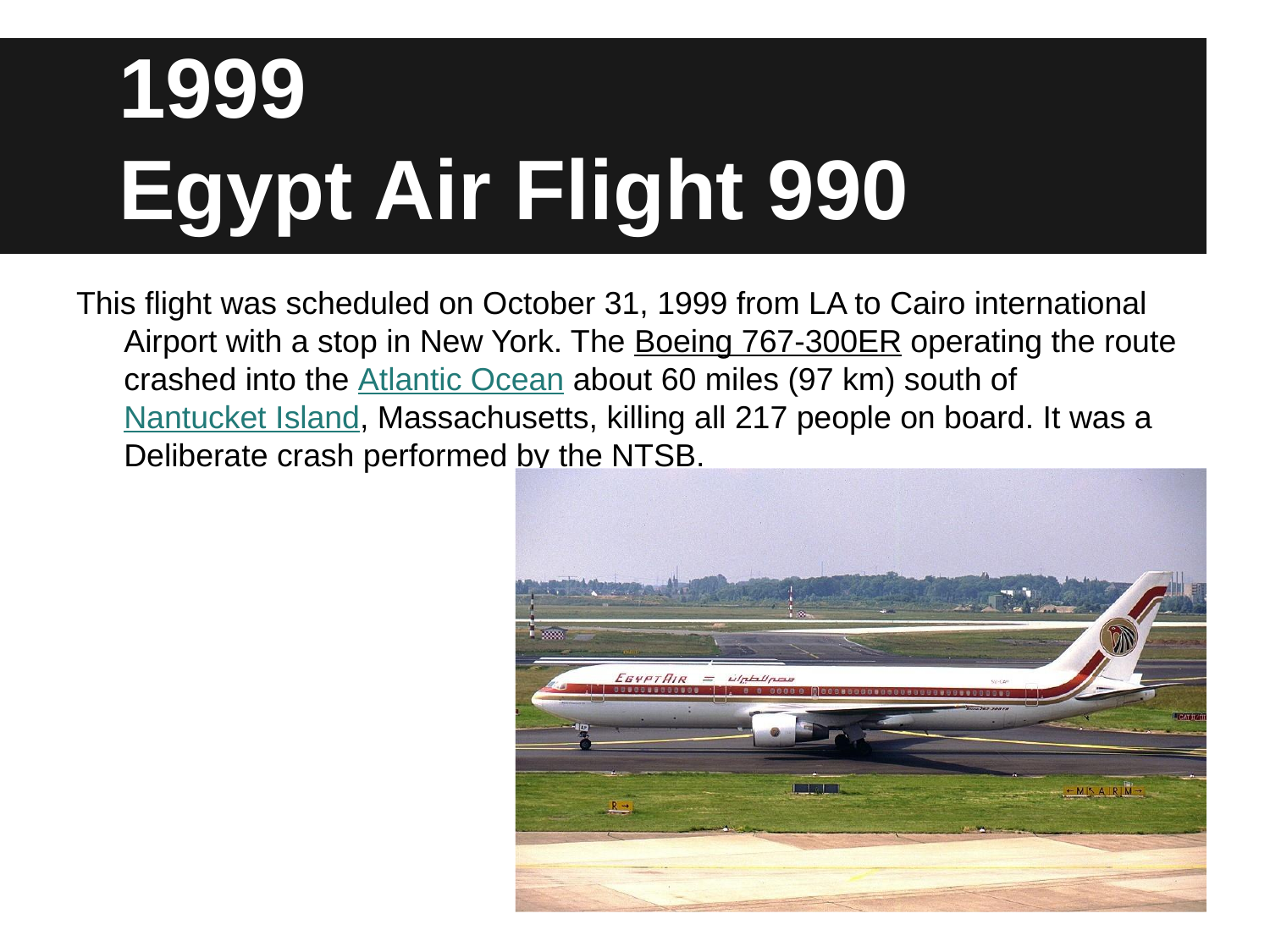

# 1999
Egypt Air Flight 990
This flight was scheduled on October 31, 1999 from LA to Cairo international Airport with a stop in New York. The Boeing 767-300ER operating the route crashed into the Atlantic Ocean about 60 miles (97 km) south of Nantucket Island, Massachusetts, killing all 217 people on board. It was a Deliberate crash performed by the NTSB.